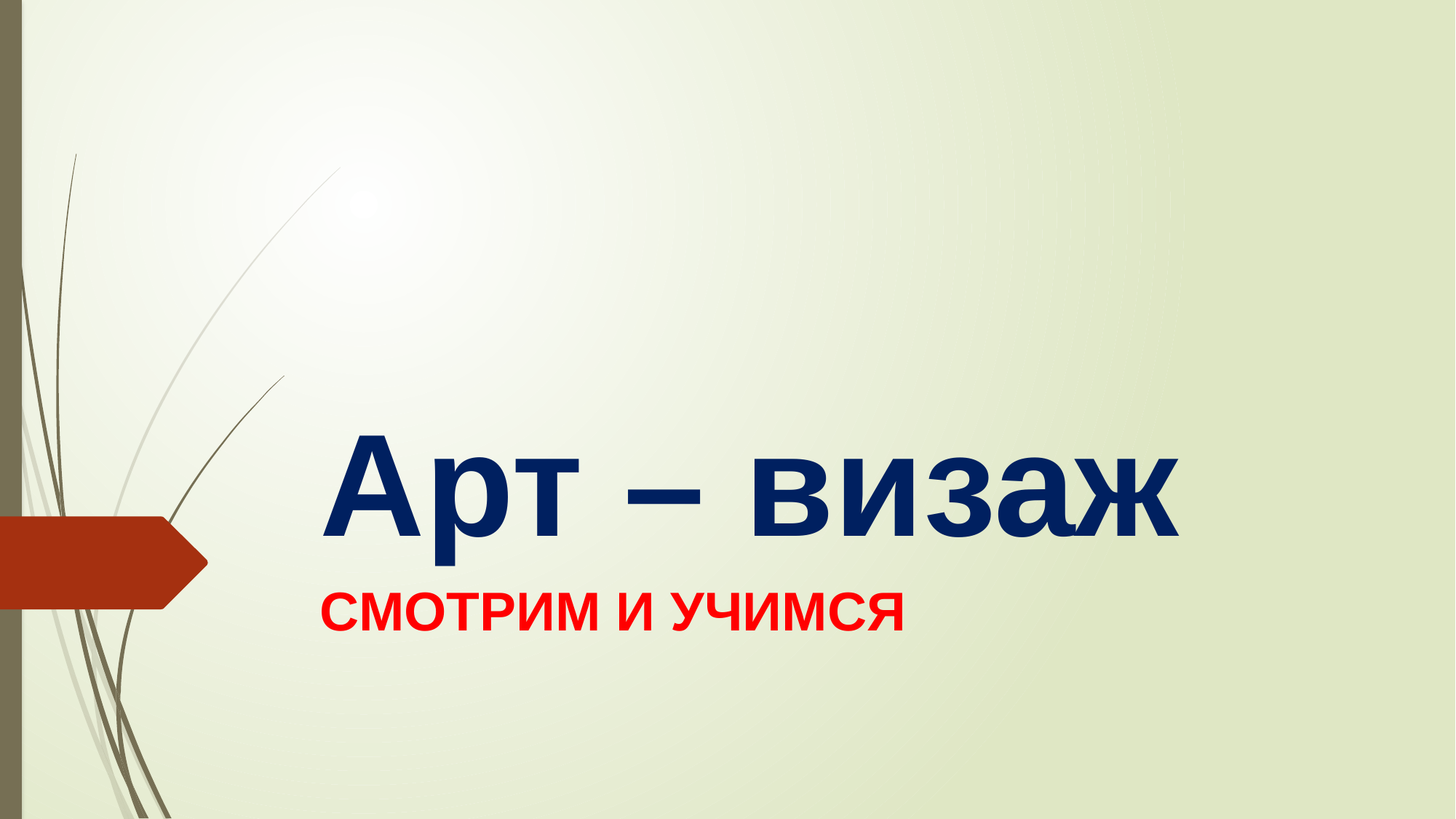

# Арт – визаж
СМОТРИМ И УЧИМСЯ